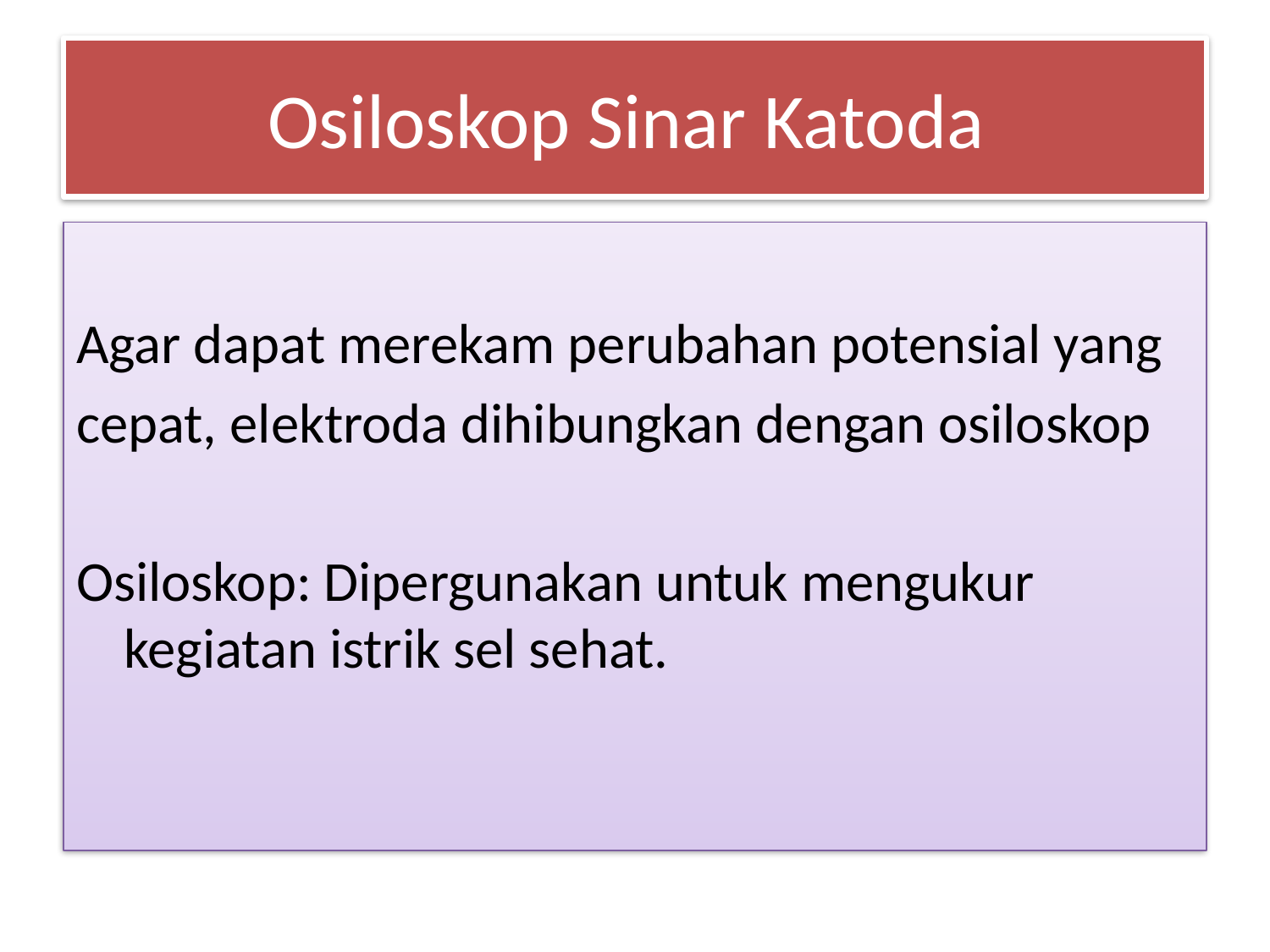

# Osiloskop Sinar Katoda

Agar dapat merekam perubahan potensial yang
cepat, elektroda dihibungkan dengan osiloskop

Osiloskop: Dipergunakan untuk mengukur kegiatan istrik sel sehat.